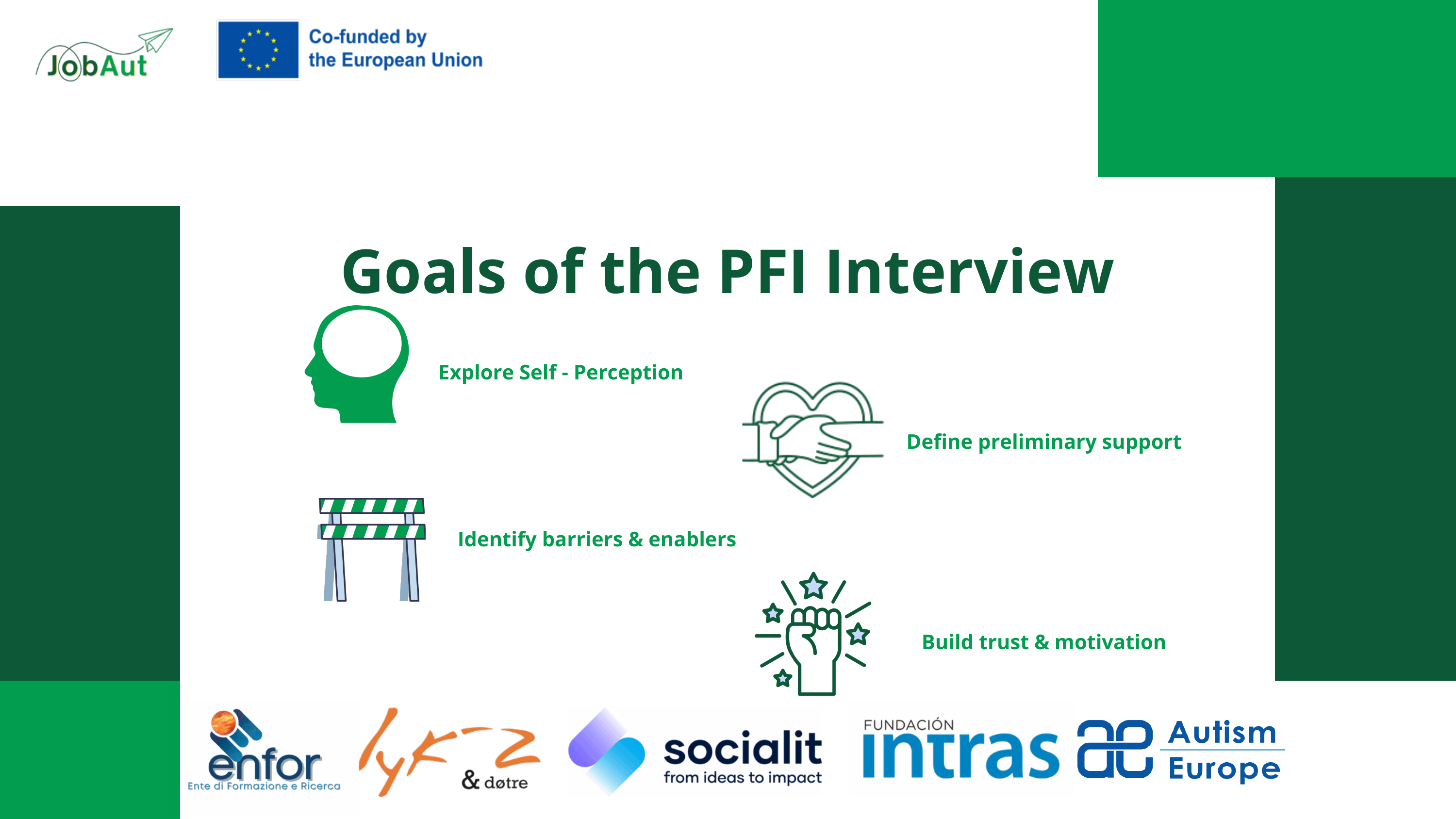

Goals of the PFI Interview

Explore Self - Perception

Define preliminary support

Identify barriers & enablers

Build trust & motivation